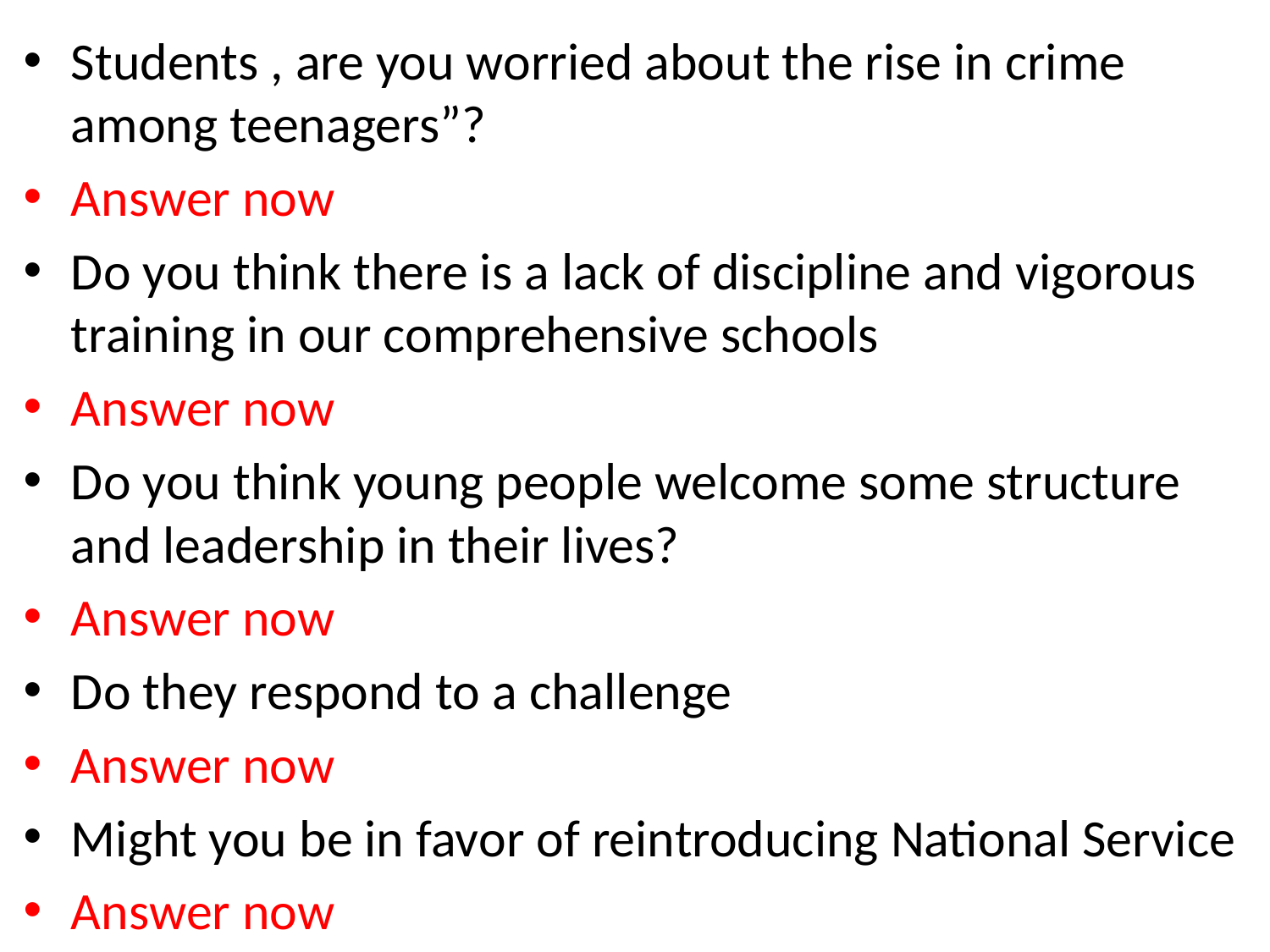

Students , are you worried about the rise in crime among teenagers”?
Answer now
Do you think there is a lack of discipline and vigorous training in our comprehensive schools
Answer now
Do you think young people welcome some structure and leadership in their lives?
Answer now
Do they respond to a challenge
Answer now
Might you be in favor of reintroducing National Service
Answer now